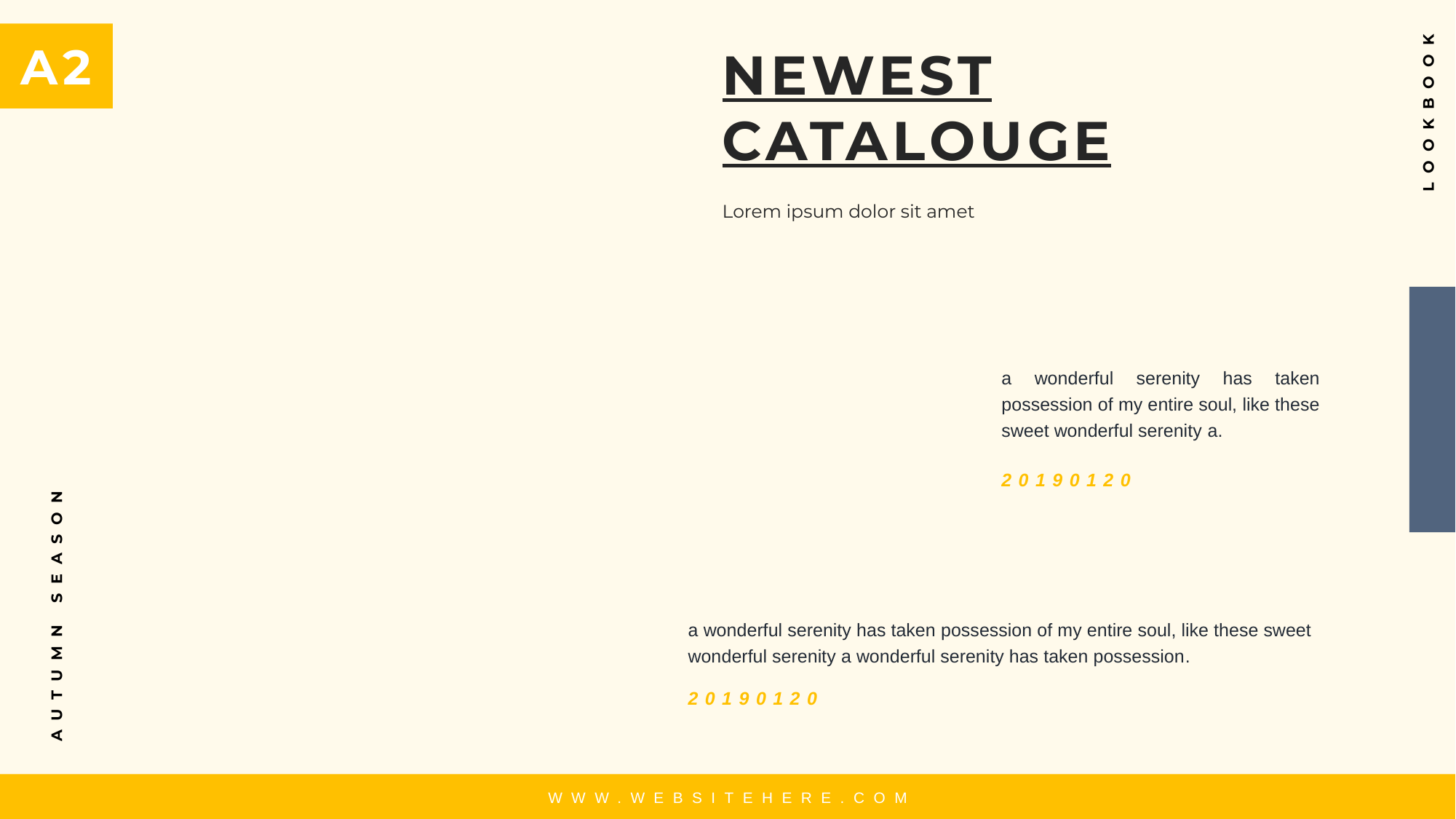

A2
NEWEST
CATALOUGE
Lorem ipsum dolor sit amet

WWW.WEBSITEHERE.COM
LOOKBOOK

a wonderful serenity has taken possession of my entire soul, like these sweet wonderful serenity a.
20190120
AUTUMN SEASON

a wonderful serenity has taken possession of my entire soul, like these sweet wonderful serenity a wonderful serenity has taken possession.
20190120